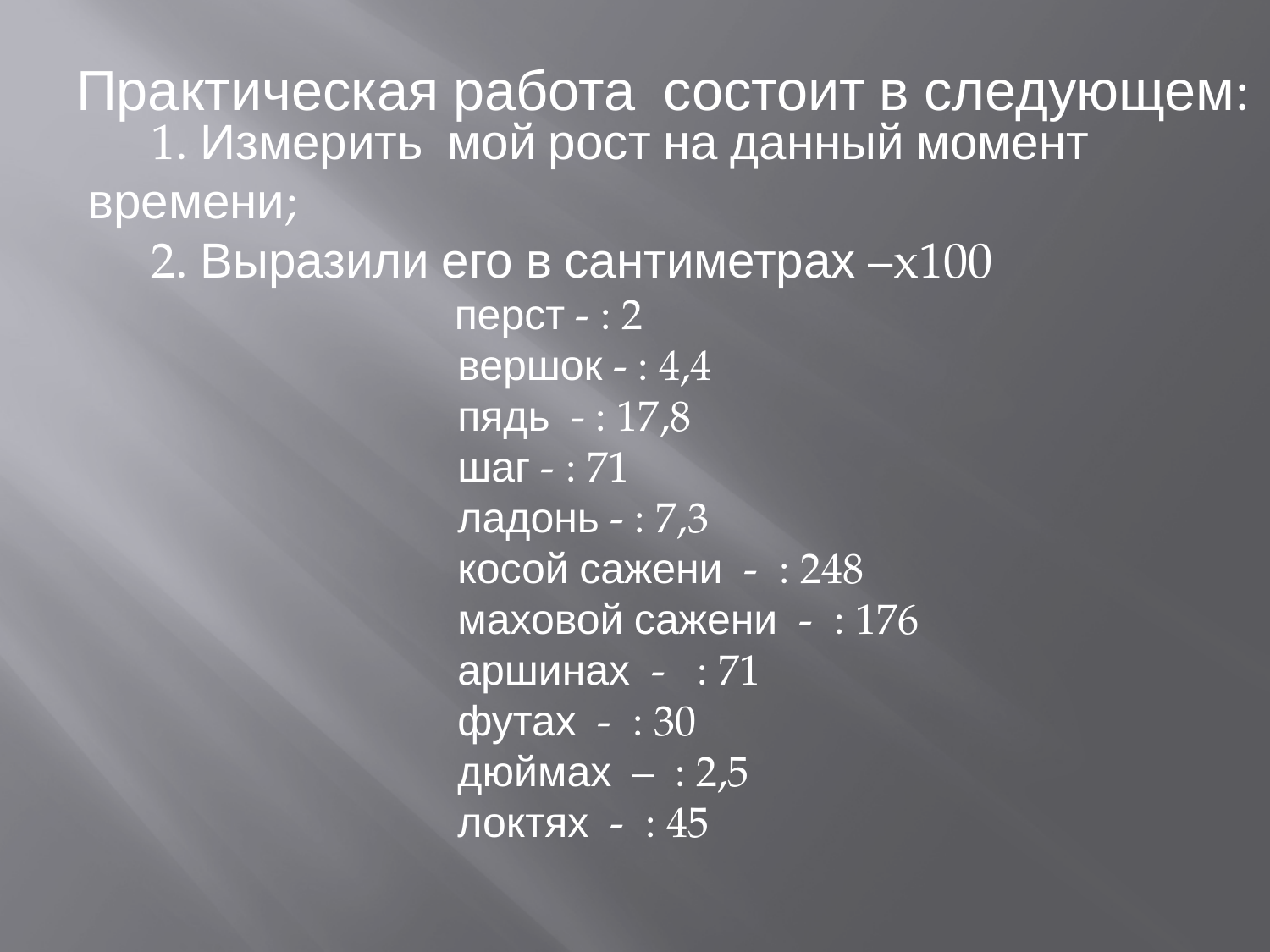

Практическая работа  состоит в следующем:

                                          перст - : 2
                            вершок - : 4,4
                            пядь  - : 17,8
                            шаг - : 71
                            ладонь - : 7,3
                            косой сажени  -  : 248
                            маховой сажени  -  : 176
                            аршинах  -   : 71
                            футах  -  : 30
                            дюймах  –  : 2,5
                            локтях  -  : 45

1. Измерить  мой рост на данный момент времени;

2. Выразили его в сантиметрах –x100